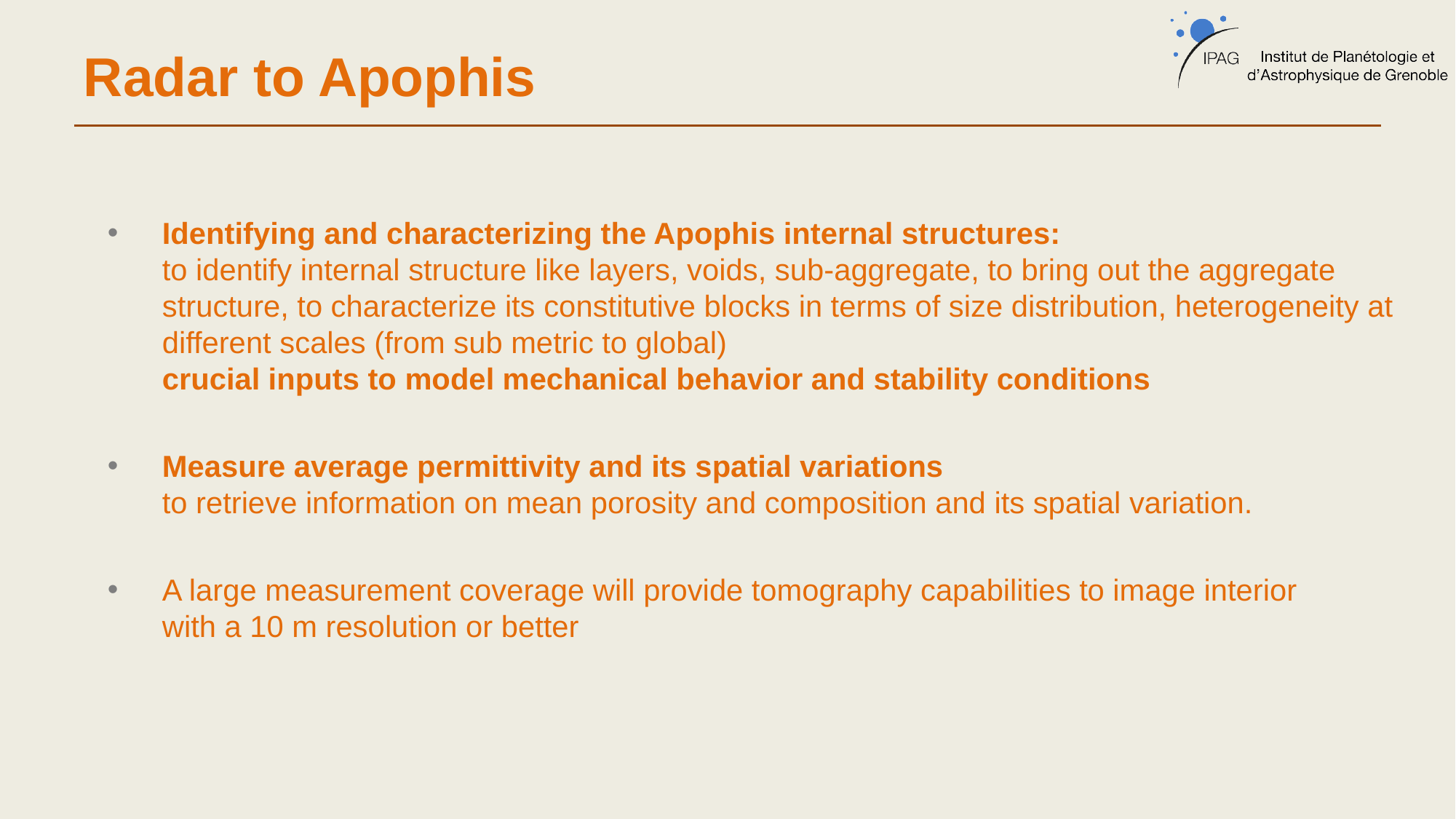

# Radar to Apophis
Identifying and characterizing the Apophis internal structures:
to identify internal structure like layers, voids, sub-aggregate, to bring out the aggregate structure, to characterize its constitutive blocks in terms of size distribution, heterogeneity at different scales (from sub metric to global)
crucial inputs to model mechanical behavior and stability conditions

Measure average permittivity and its spatial variations
to retrieve information on mean porosity and composition and its spatial variation.

A large measurement coverage will provide tomography capabilities to image interior
with a 10 m resolution or better